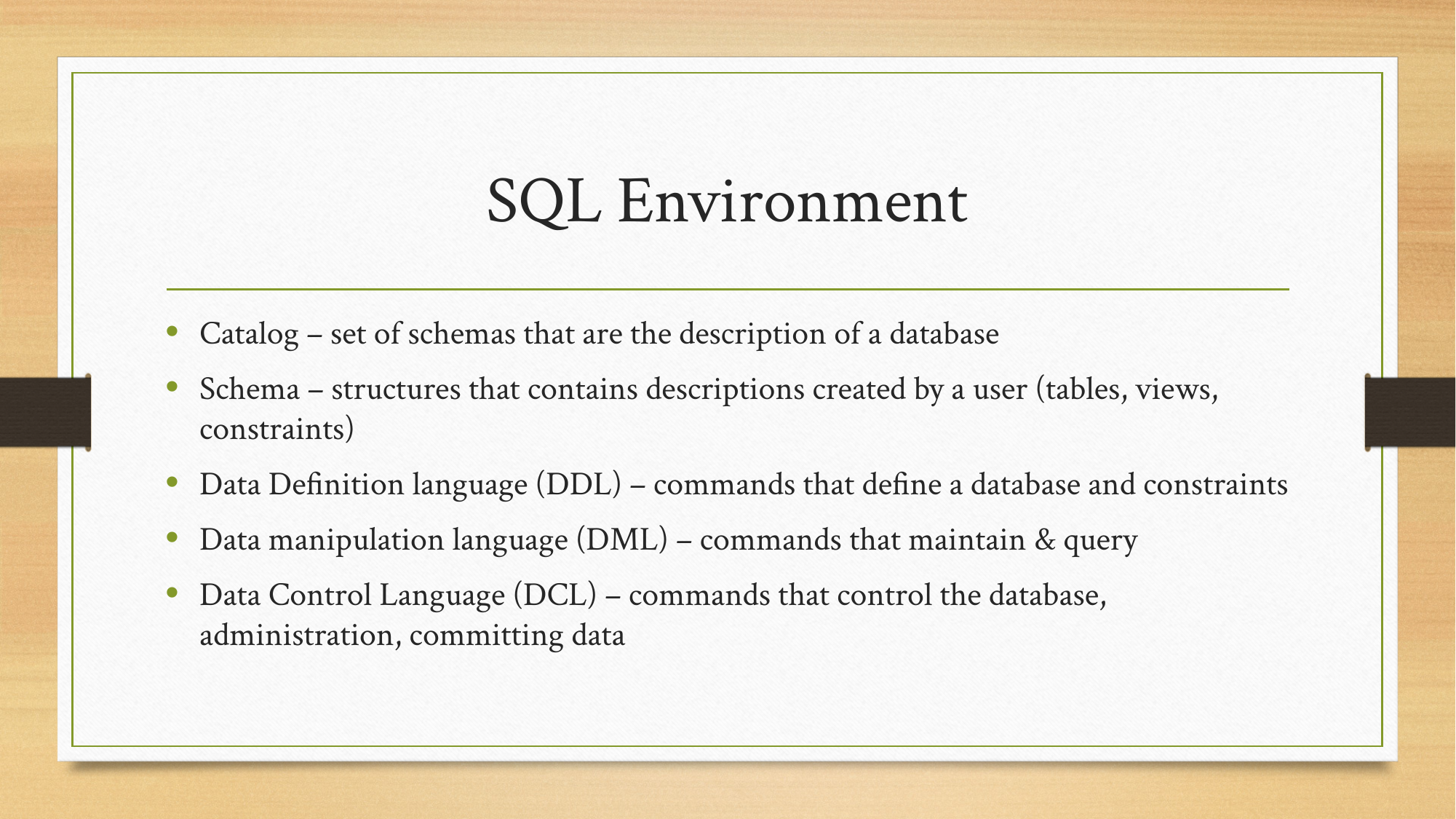

# SQL Environment
Catalog – set of schemas that are the description of a database
Schema – structures that contains descriptions created by a user (tables, views, constraints)
Data Definition language (DDL) – commands that define a database and constraints
Data manipulation language (DML) – commands that maintain & query
Data Control Language (DCL) – commands that control the database, administration, committing data